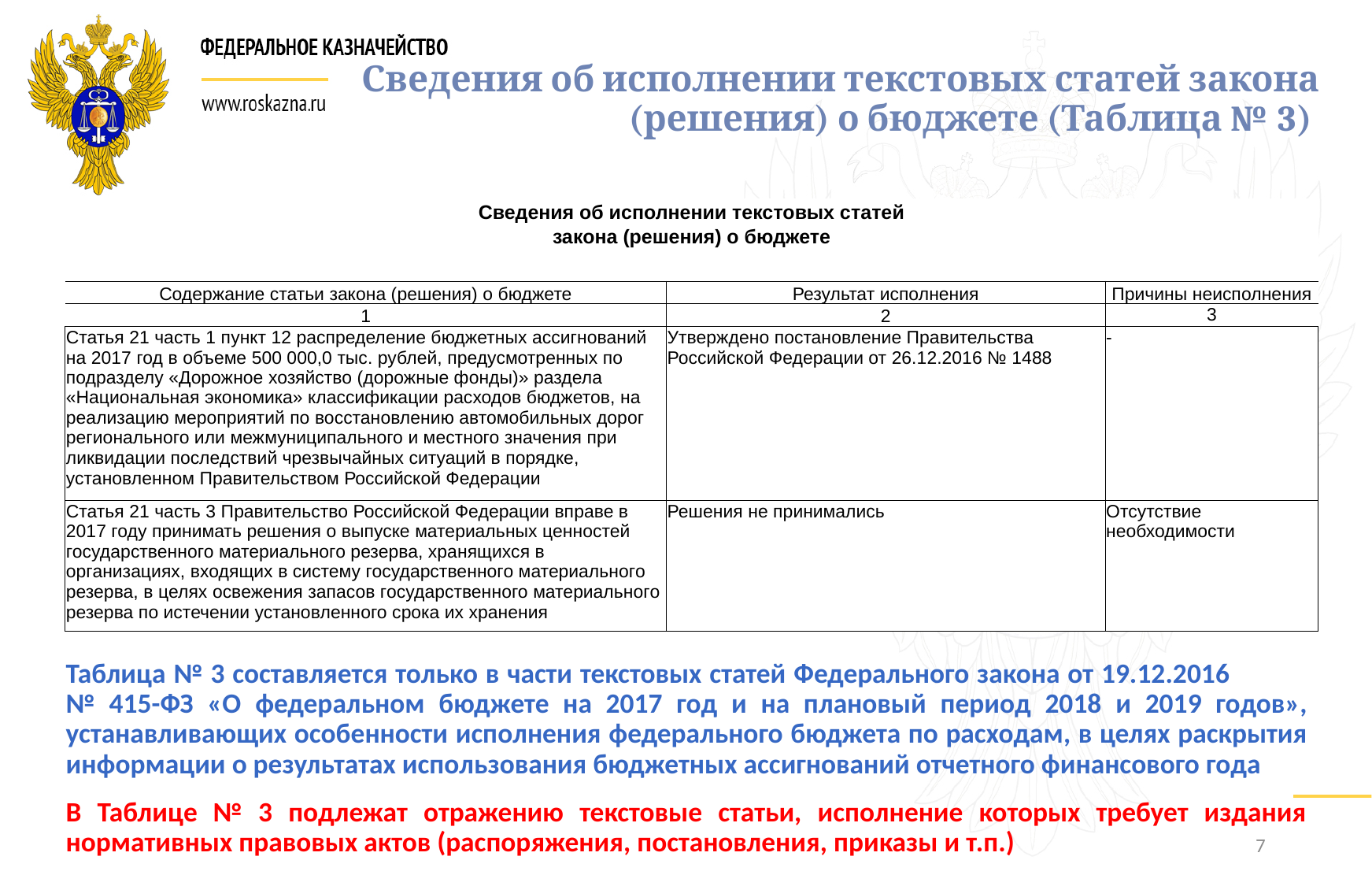

# Сведения об исполнении текстовых статей закона (решения) о бюджете (Таблица № 3)
| Сведения об исполнении текстовых статей |  |  |
| --- | --- | --- |
| закона (решения) о бюджете |  |  |
|  |  |  |
|  |  |  |
| Содержание статьи закона (решения) о бюджете | Результат исполнения | Причины неисполнения |
| 1 | 2 | 3 |
| Статья 21 часть 1 пункт 12 распределение бюджетных ассигнований на 2017 год в объеме 500 000,0 тыс. рублей, предусмотренных по подразделу «Дорожное хозяйство (дорожные фонды)» раздела «Национальная экономика» классификации расходов бюджетов, на реализацию мероприятий по восстановлению автомобильных дорог регионального или межмуниципального и местного значения при ликвидации последствий чрезвычайных ситуаций в порядке, установленном Правительством Российской Федерации | Утверждено постановление Правительства Российской Федерации от 26.12.2016 № 1488 | - |
| Статья 21 часть 3 Правительство Российской Федерации вправе в 2017 году принимать решения о выпуске материальных ценностей государственного материального резерва, хранящихся в организациях, входящих в систему государственного материального резерва, в целях освежения запасов государственного материального резерва по истечении установленного срока их хранения | Решения не принимались | Отсутствие необходимости |
Таблица № 3 составляется только в части текстовых статей Федерального закона от 19.12.2016           № 415-ФЗ «О федеральном бюджете на 2017 год и на плановый период 2018 и 2019 годов», устанавливающих особенности исполнения федерального бюджета по расходам, в целях раскрытия информации о результатах использования бюджетных ассигнований отчетного финансового года
В Таблице № 3 подлежат отражению текстовые статьи, исполнение которых требует издания нормативных правовых актов (распоряжения, постановления, приказы и т.п.)
7